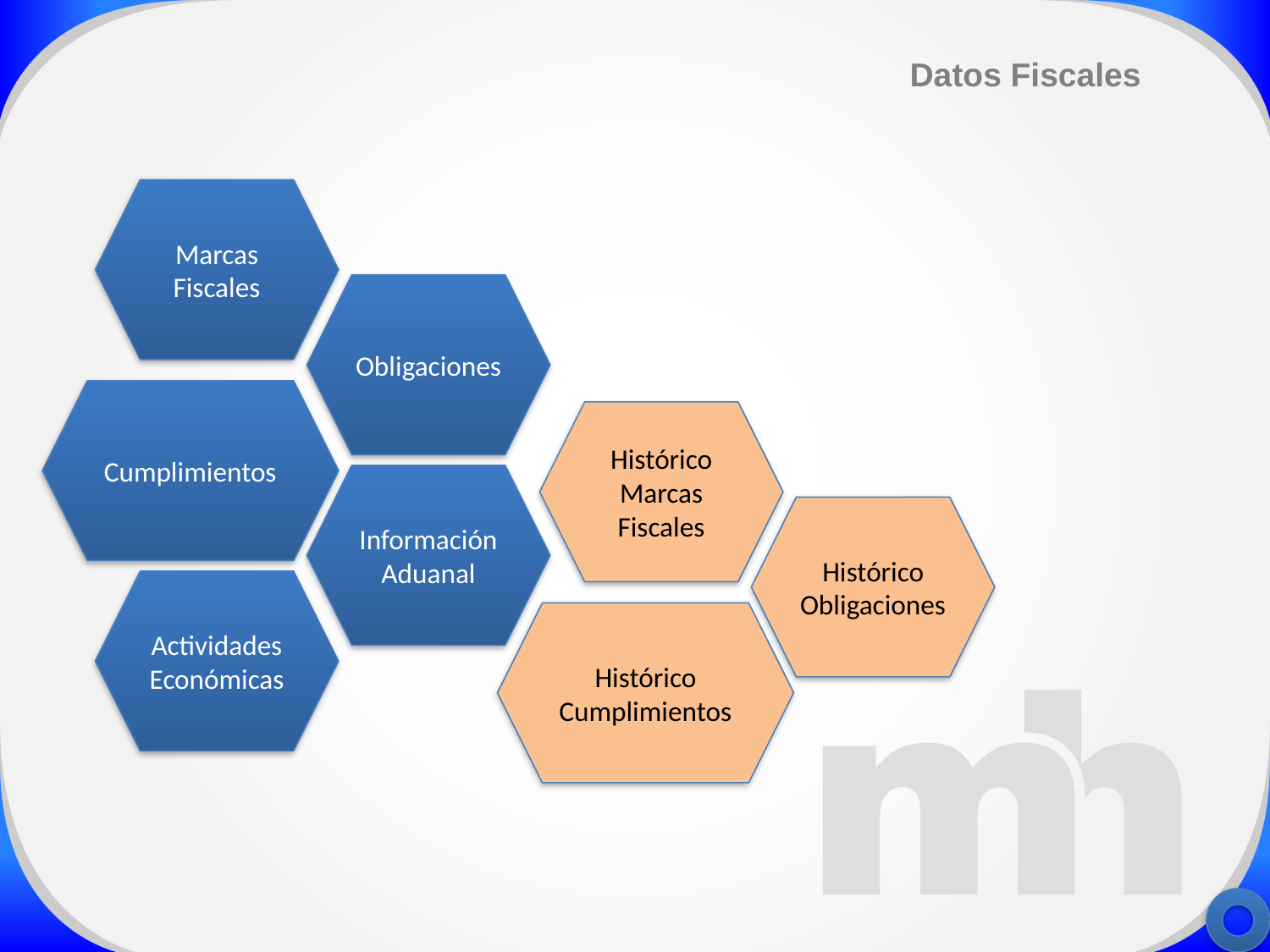

Datos Fiscales
Marcas Fiscales
Obligaciones
Cumplimientos
Histórico
Marcas Fiscales
Información Aduanal
Histórico
Obligaciones
Actividades Económicas
Histórico
Cumplimientos